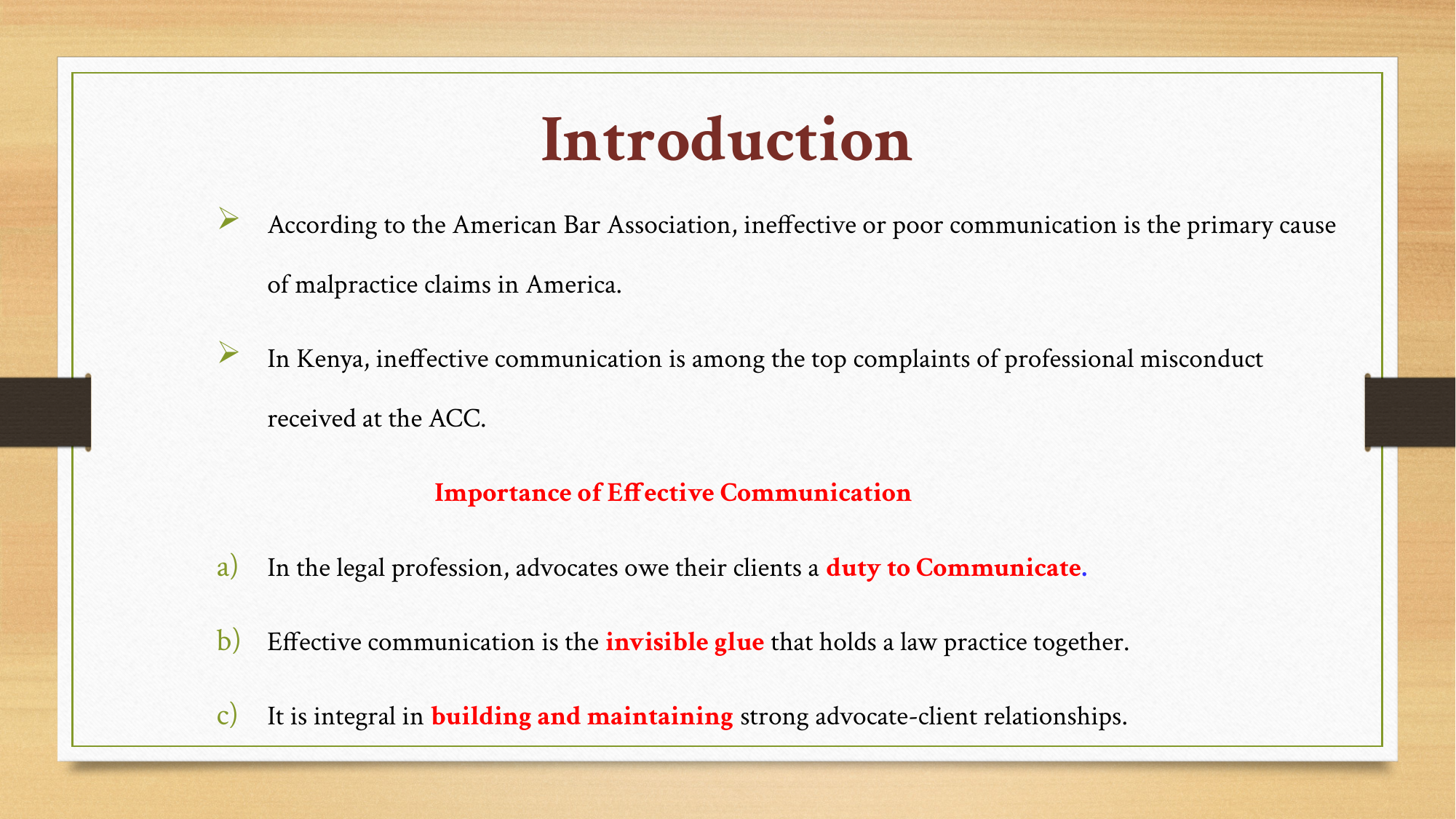

Introduction
According to the American Bar Association, ineffective or poor communication is the primary cause of malpractice claims in America.
In Kenya, ineffective communication is among the top complaints of professional misconduct received at the ACC.
		Importance of Effective Communication
In the legal profession, advocates owe their clients a duty to Communicate.
Effective communication is the invisible glue that holds a law practice together.
It is integral in building and maintaining strong advocate-client relationships.